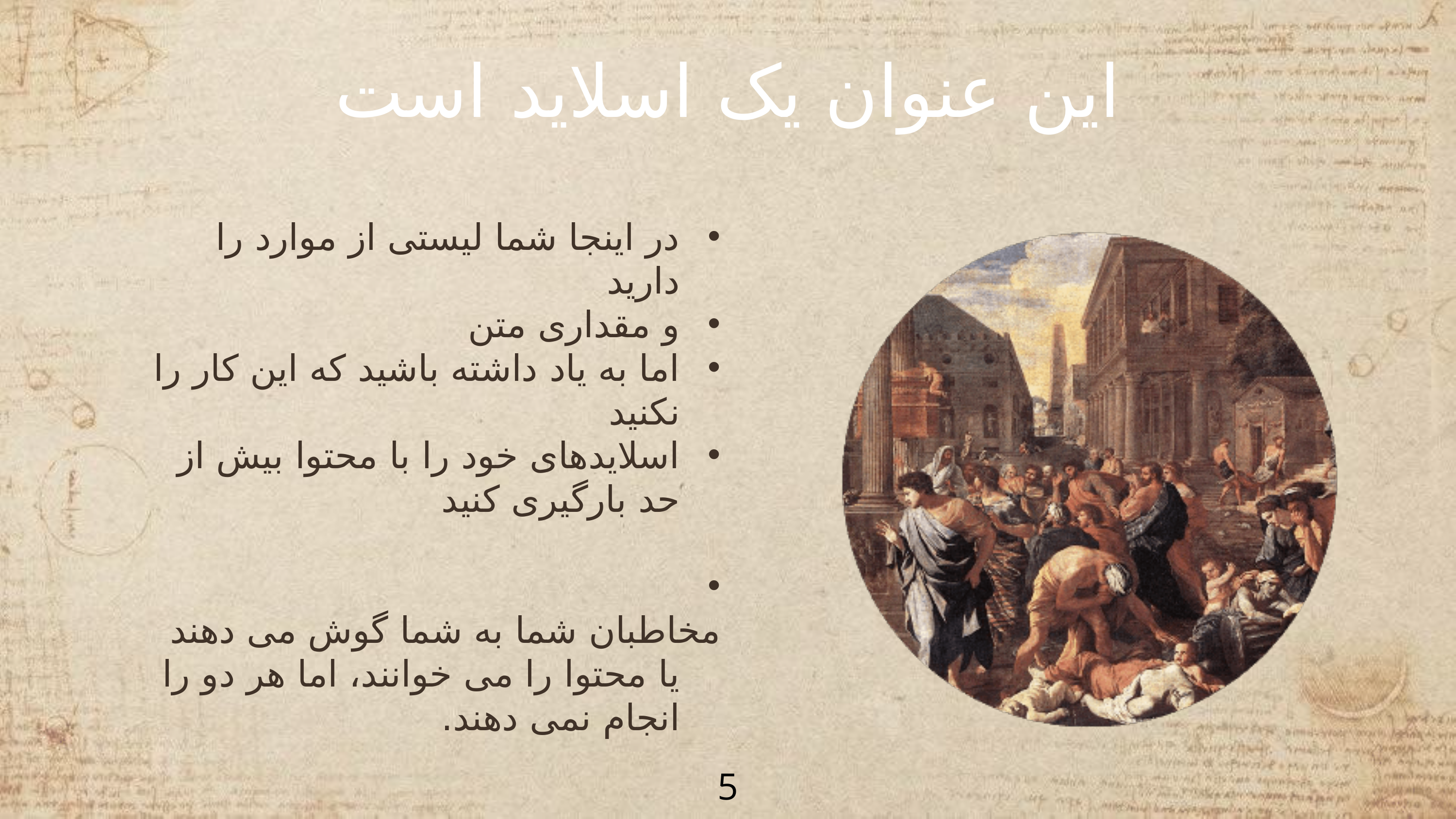

این عنوان یک اسلاید است
در اینجا شما لیستی از موارد را دارید
و مقداری متن
اما به یاد داشته باشید که این کار را نکنید
اسلایدهای خود را با محتوا بیش از حد بارگیری کنید

مخاطبان شما به شما گوش می دهند یا محتوا را می خوانند، اما هر دو را انجام نمی دهند.

5